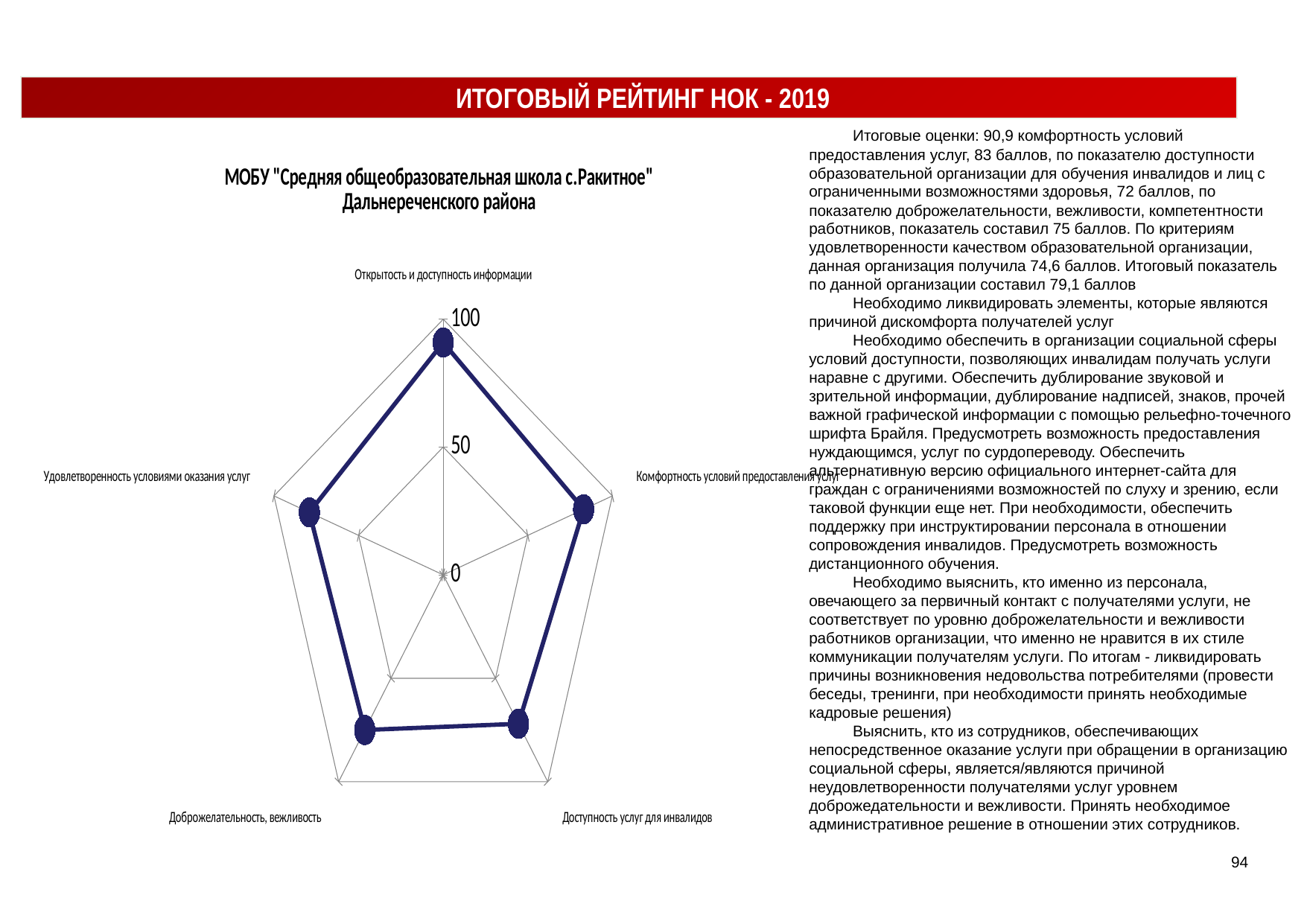

ИТОГОВЫЙ РЕЙТИНГ НОК - 2019
Итоговые оценки: 90,9 комфортность условий предоставления услуг, 83 баллов, по показателю доступности образовательной организации для обучения инвалидов и лиц с ограниченными возможностями здоровья, 72 баллов, по показателю доброжелательности, вежливости, компетентности работников, показатель составил 75 баллов. По критериям удовлетворенности качеством образовательной организации, данная организация получила 74,6 баллов. Итоговый показатель по данной организации составил 79,1 баллов
Необходимо ликвидировать элементы, которые являются причиной дискомфорта получателей услуг
Необходимо обеспечить в организации социальной сферы условий доступности, позволяющих инвалидам получать услуги наравне с другими. Обеспечить дублирование звуковой и зрительной информации, дублирование надписей, знаков, прочей важной графической информации с помощью рельефно-точечного шрифта Брайля. Предусмотреть возможность предоставления нуждающимся, услуг по сурдопереводу. Обеспечить альтернативную версию официального интернет-сайта для граждан с ограничениями возможностей по слуху и зрению, если таковой функции еще нет. При необходимости, обеспечить поддержку при инструктировании персонала в отношении сопровождения инвалидов. Предусмотреть возможность дистанционного обучения.
Необходимо выяснить, кто именно из персонала, овечающего за первичный контакт с получателями услуги, не соответствует по уровню доброжелательности и вежливости работников организации, что именно не нравится в их стиле коммуникации получателям услуги. По итогам - ликвидировать причины возникновения недовольства потребителями (провести беседы, тренинги, при необходимости принять необходимые кадровые решения)
Выяснить, кто из сотрудников, обеспечивающих непосредственное оказание услуги при обращении в организацию социальной сферы, является/являются причиной неудовлетворенности получателями услуг уровнем доброжедательности и вежливости. Принять необходимое административное решение в отношении этих сотрудников.

### Chart:

| Category | МОБУ "Средняя общеобразовательная школа с.Ракитное" Дальнереченского района |
|---|---|
| Открытость и доступность информации | 90.9 |
| Комфортность условий предоставления услуг | 83.0 |
| Доступность услуг для инвалидов | 72.0 |
| Доброжелательность, вежливость  | 75.0 |
| Удовлетворенность условиями оказания услуг | 79.1 |
94